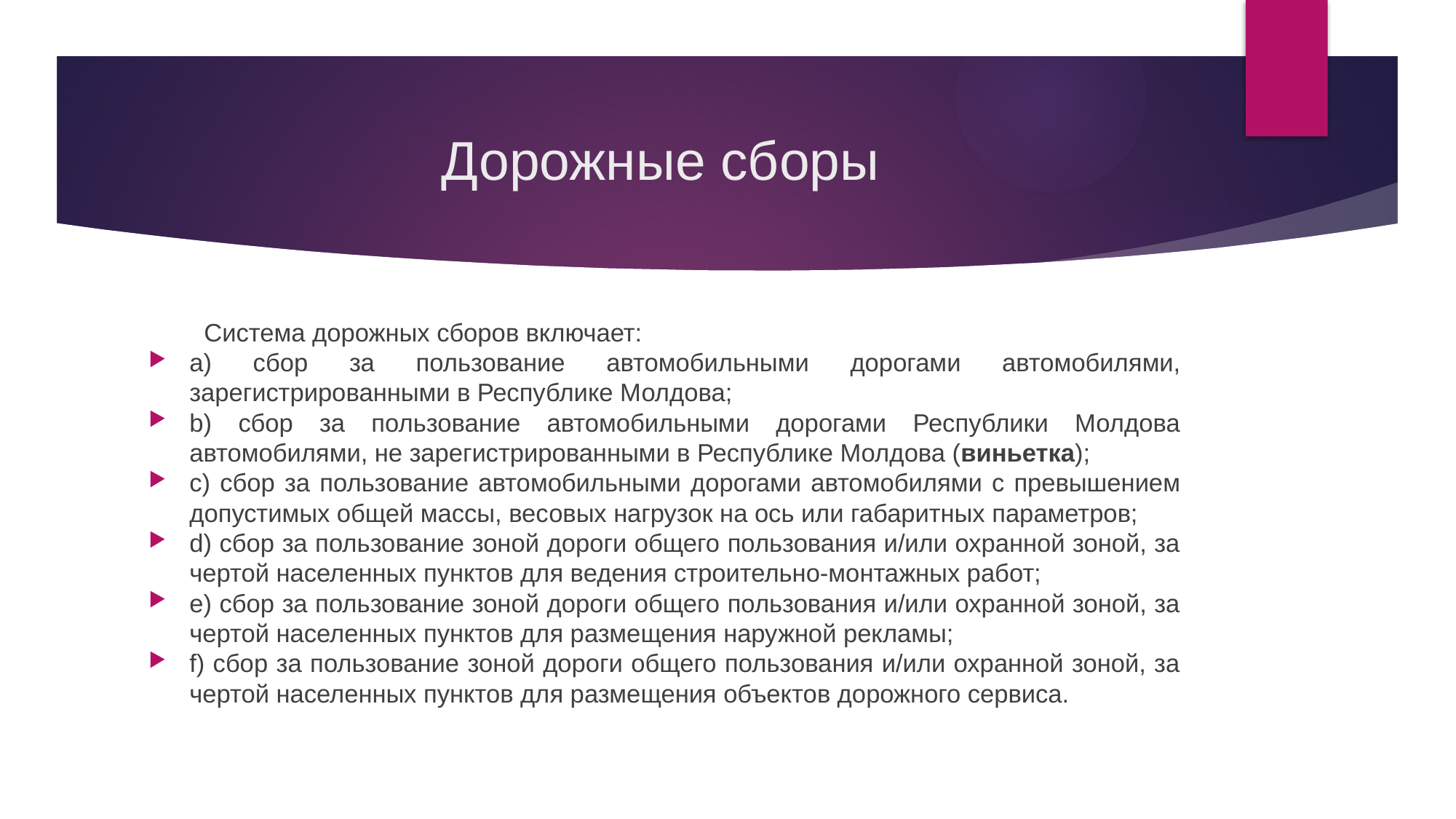

# Дорожные сборы
        Система дорожных сборов включает:
а) сбор за пользование автомобильными дорогами автомобилями, зарегистрированными в Республике Молдова;
b) сбор за пользование автомобильными дорогами Республики Молдова автомобилями, не зарегистрированными в Республике Молдова (виньетка);
с) сбор за пользование автомобильными дорогами автомобилями с превышением допустимых общей массы, весовых нагрузок на ось или габаритных параметров;
d) сбор за пользование зоной дороги общего пользования и/или охранной зоной, за чертой населенных пунктов для ведения строительно-монтажных работ;
е) сбор за пользование зоной дороги общего пользования и/или охранной зоной, за чертой населенных пунктов для размещения наружной рекламы;
f) сбор за пользование зоной дороги общего пользования и/или охранной зоной, за чертой населенных пунктов для размещения объектов дорожного сервиса.